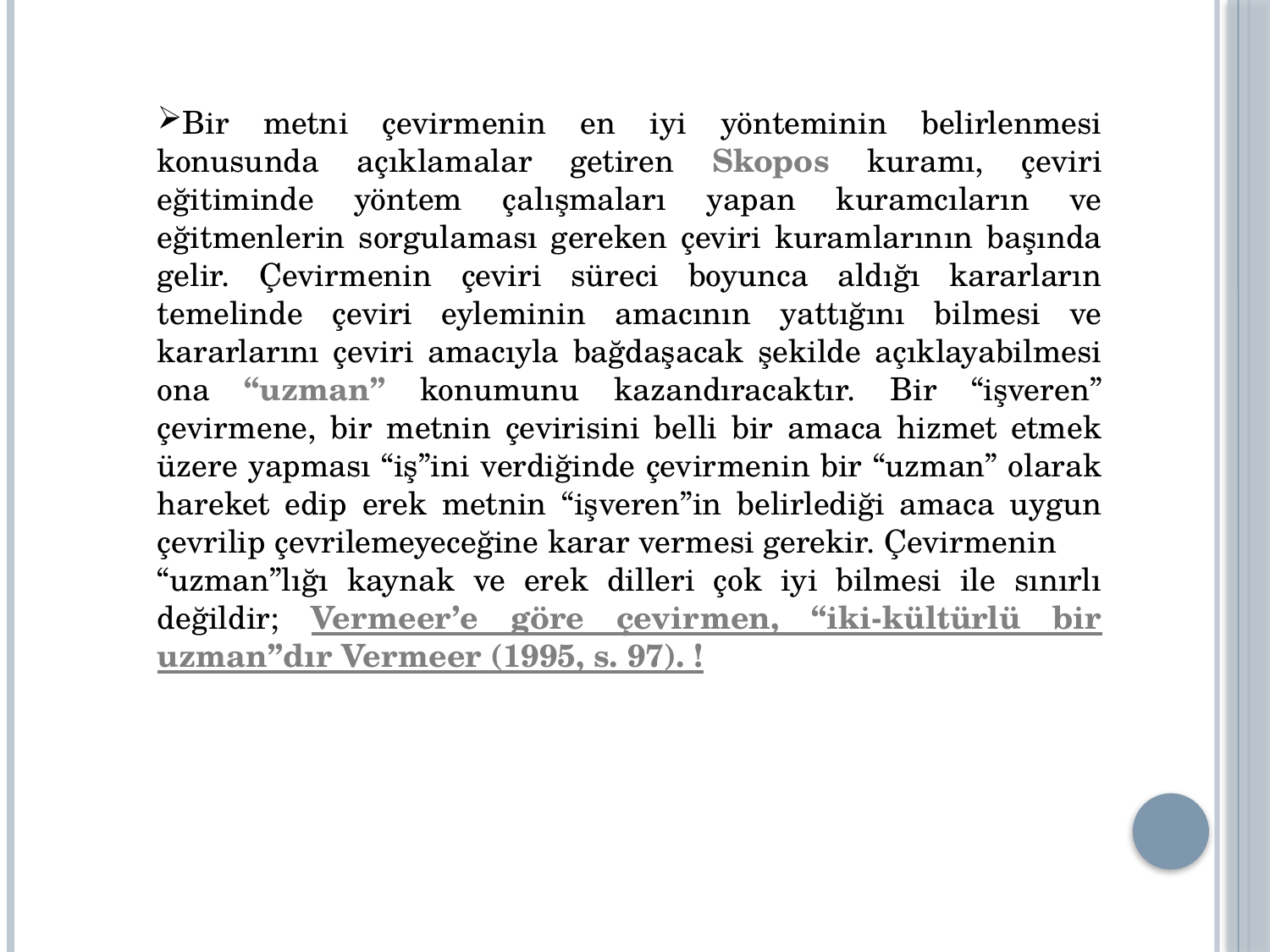

Bir metni çevirmenin en iyi yönteminin belirlenmesi konusunda açıklamalar getiren Skopos kuramı, çeviri eğitiminde yöntem çalışmaları yapan kuramcıların ve eğitmenlerin sorgulaması gereken çeviri kuramlarının başında gelir. Çevirmenin çeviri süreci boyunca aldığı kararların temelinde çeviri eyleminin amacının yattığını bilmesi ve kararlarını çeviri amacıyla bağdaşacak şekilde açıklayabilmesi ona “uzman” konumunu kazandıracaktır. Bir “işveren” çevirmene, bir metnin çevirisini belli bir amaca hizmet etmek üzere yapması “iş”ini verdiğinde çevirmenin bir “uzman” olarak hareket edip erek metnin “işveren”in belirlediği amaca uygun çevrilip çevrilemeyeceğine karar vermesi gerekir. Çevirmenin
“uzman”lığı kaynak ve erek dilleri çok iyi bilmesi ile sınırlı değildir; Vermeer’e göre çevirmen, “iki-kültürlü bir uzman”dır Vermeer (1995, s. 97). !